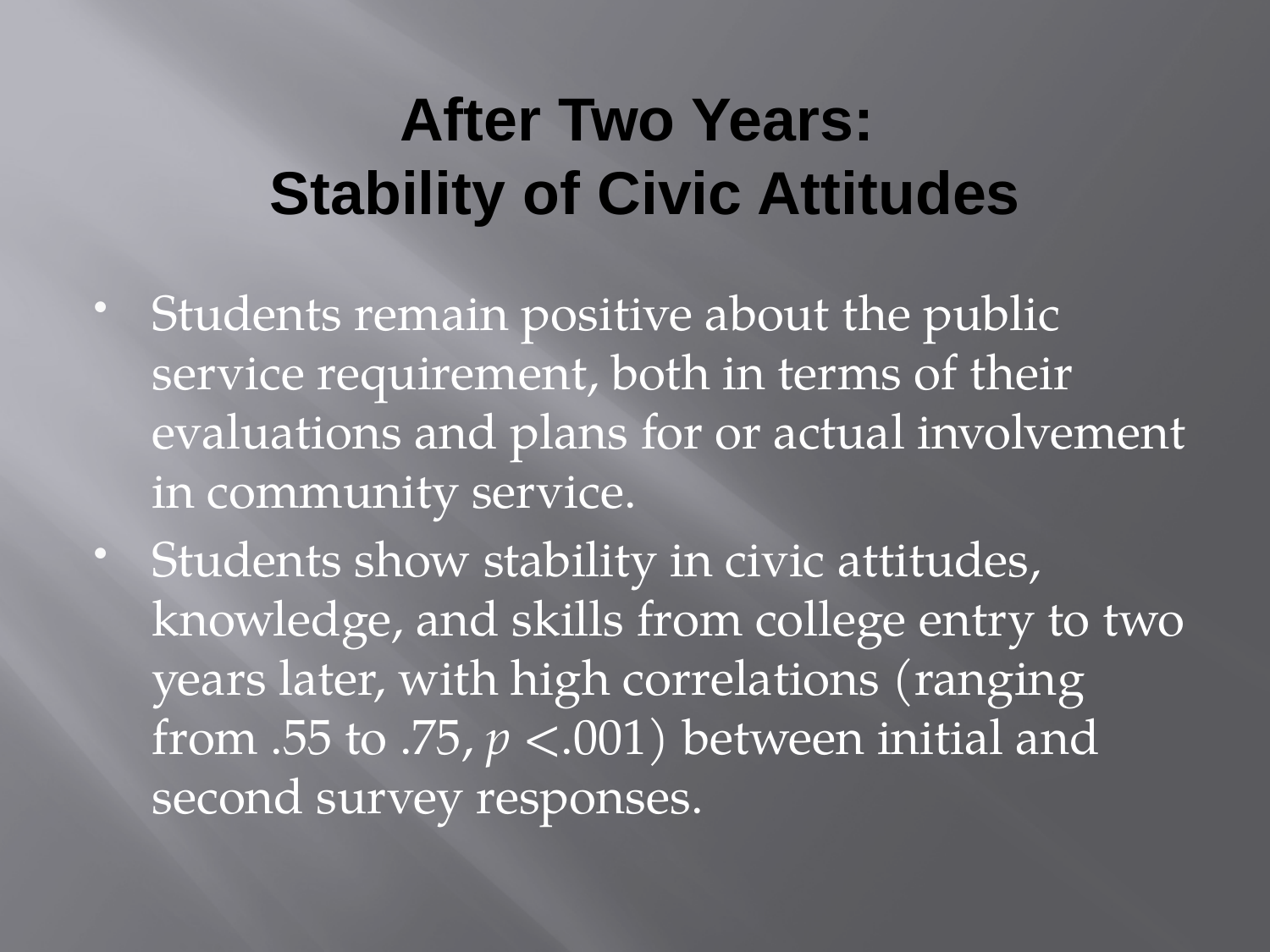

# After Two Years: Stability of Civic Attitudes
Students remain positive about the public service requirement, both in terms of their evaluations and plans for or actual involvement in community service.
Students show stability in civic attitudes, knowledge, and skills from college entry to two years later, with high correlations (ranging from .55 to .75, p <.001) between initial and second survey responses.